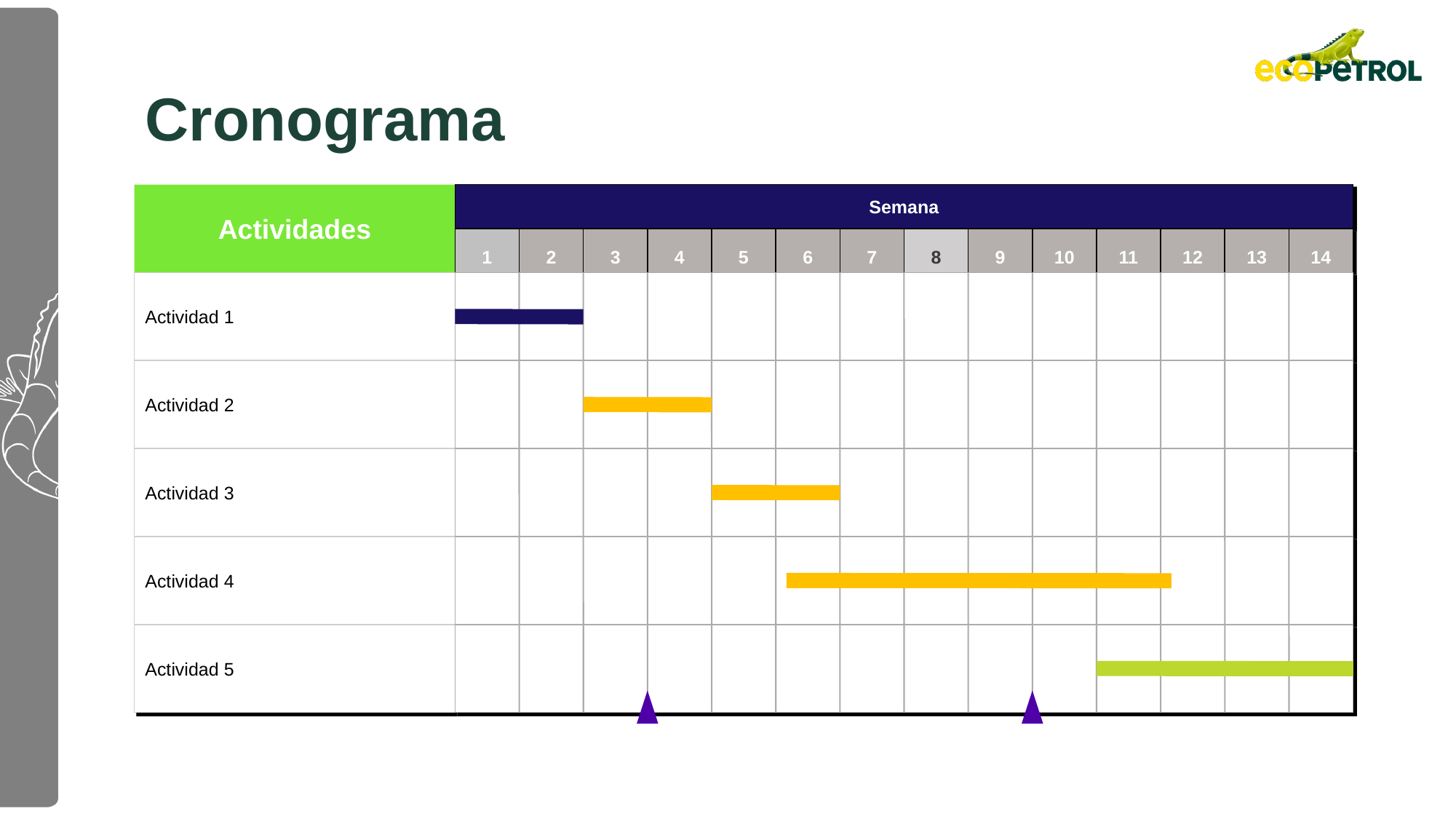

# Cronograma
Actividades
Semana
1
2
3
4
5
6
7
8
9
10
11
12
13
14
Actividad 1

Actividad 2

Actividad 3

Actividad 4

Actividad 5